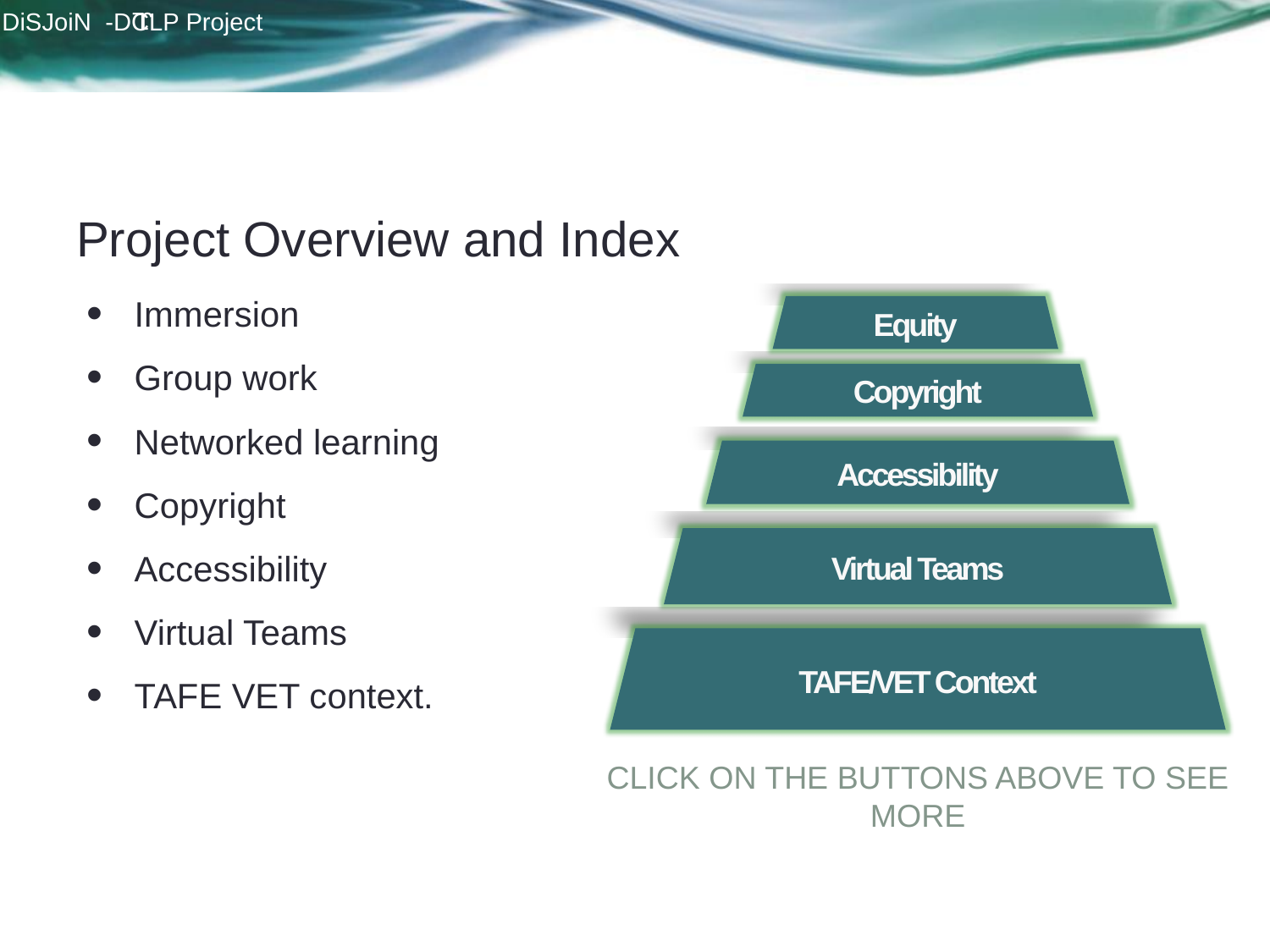

# Project Overview and Index
Immersion
Group work
Networked learning
Copyright
Accessibility
Virtual Teams
TAFE VET context.

Equity
Copyright
Accessibility
Virtual Teams
TAFE/VET Context
Click on the buttons above to see more